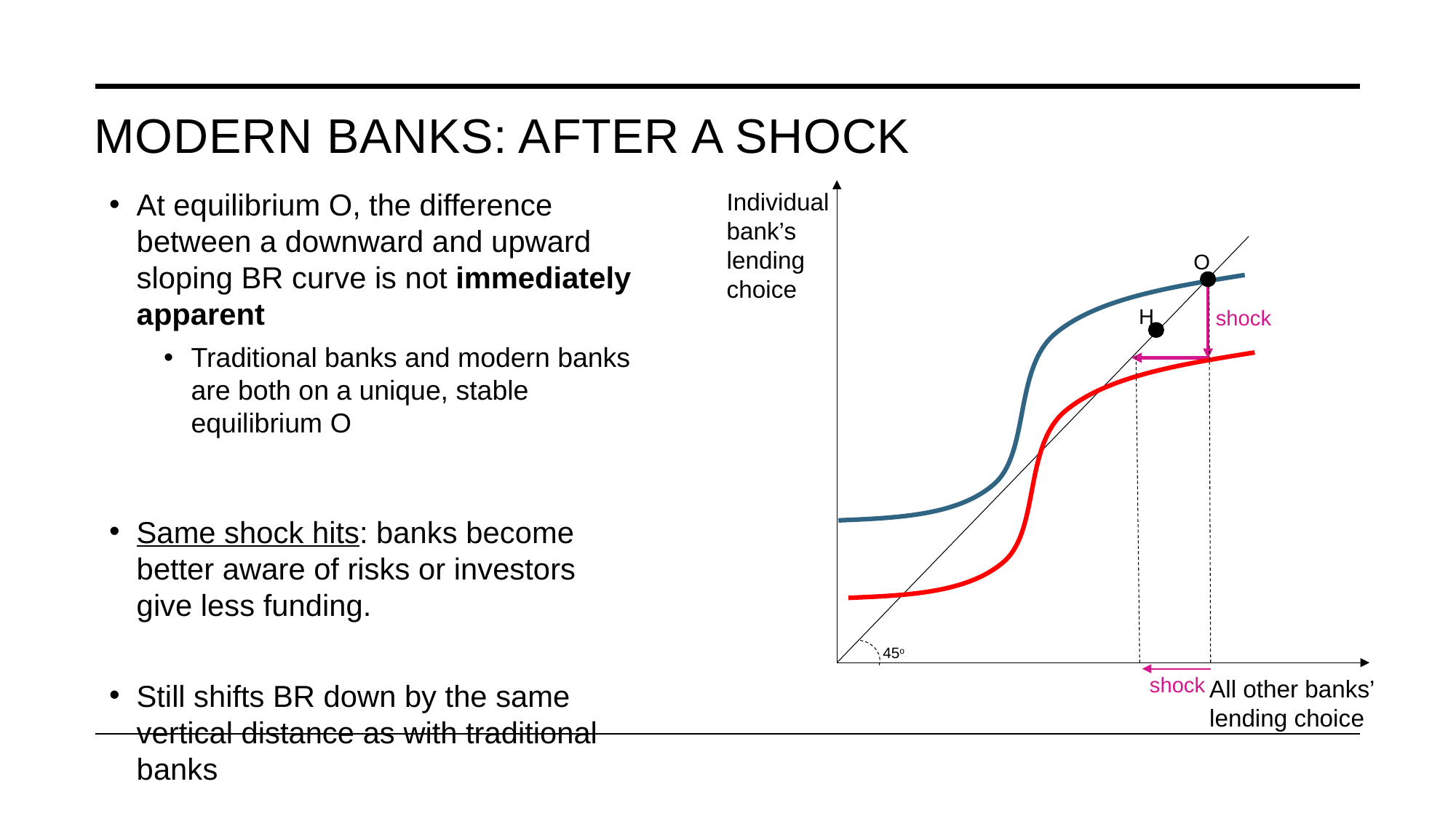

# Modern banks: after a shock
At equilibrium O, the difference between a downward and upward sloping BR curve is not immediately apparent
Traditional banks and modern banks are both on a unique, stable equilibrium O

Same shock hits: banks become better aware of risks or investors give less funding.

Still shifts BR down by the same vertical distance as with traditional banks

O

H
shock

45o

shock
All other banks’
lending choice

Individual
bank’s
lending
choice